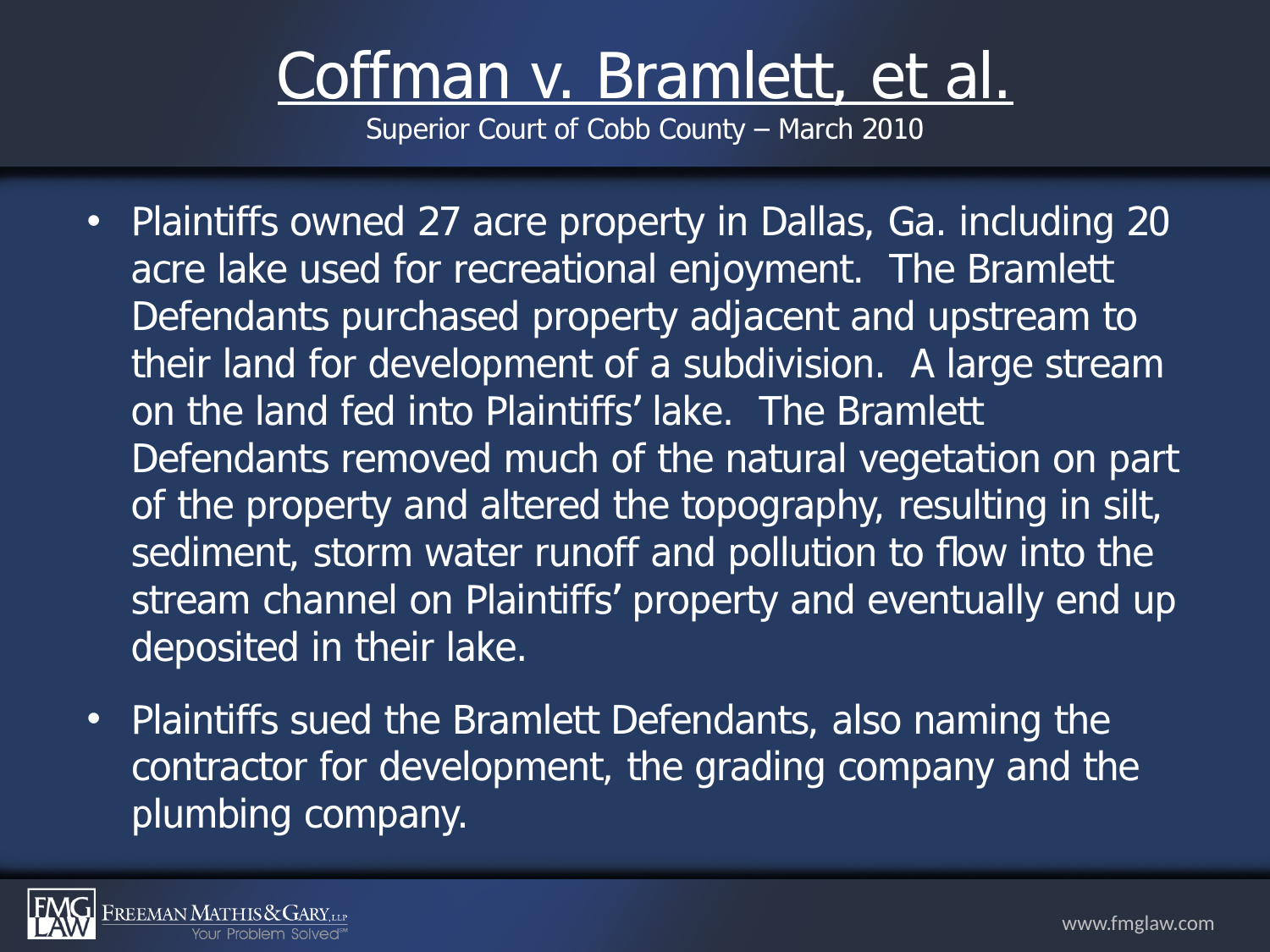

# Coffman v. Bramlett, et al. Superior Court of Cobb County – March 2010
Plaintiffs owned 27 acre property in Dallas, Ga. including 20 acre lake used for recreational enjoyment.  The Bramlett Defendants purchased property adjacent and upstream to their land for development of a subdivision.  A large stream on the land fed into Plaintiffs’ lake.  The Bramlett Defendants removed much of the natural vegetation on part of the property and altered the topography, resulting in silt, sediment, storm water runoff and pollution to flow into the stream channel on Plaintiffs’ property and eventually end up deposited in their lake.
Plaintiffs sued the Bramlett Defendants, also naming the contractor for development, the grading company and the plumbing company.